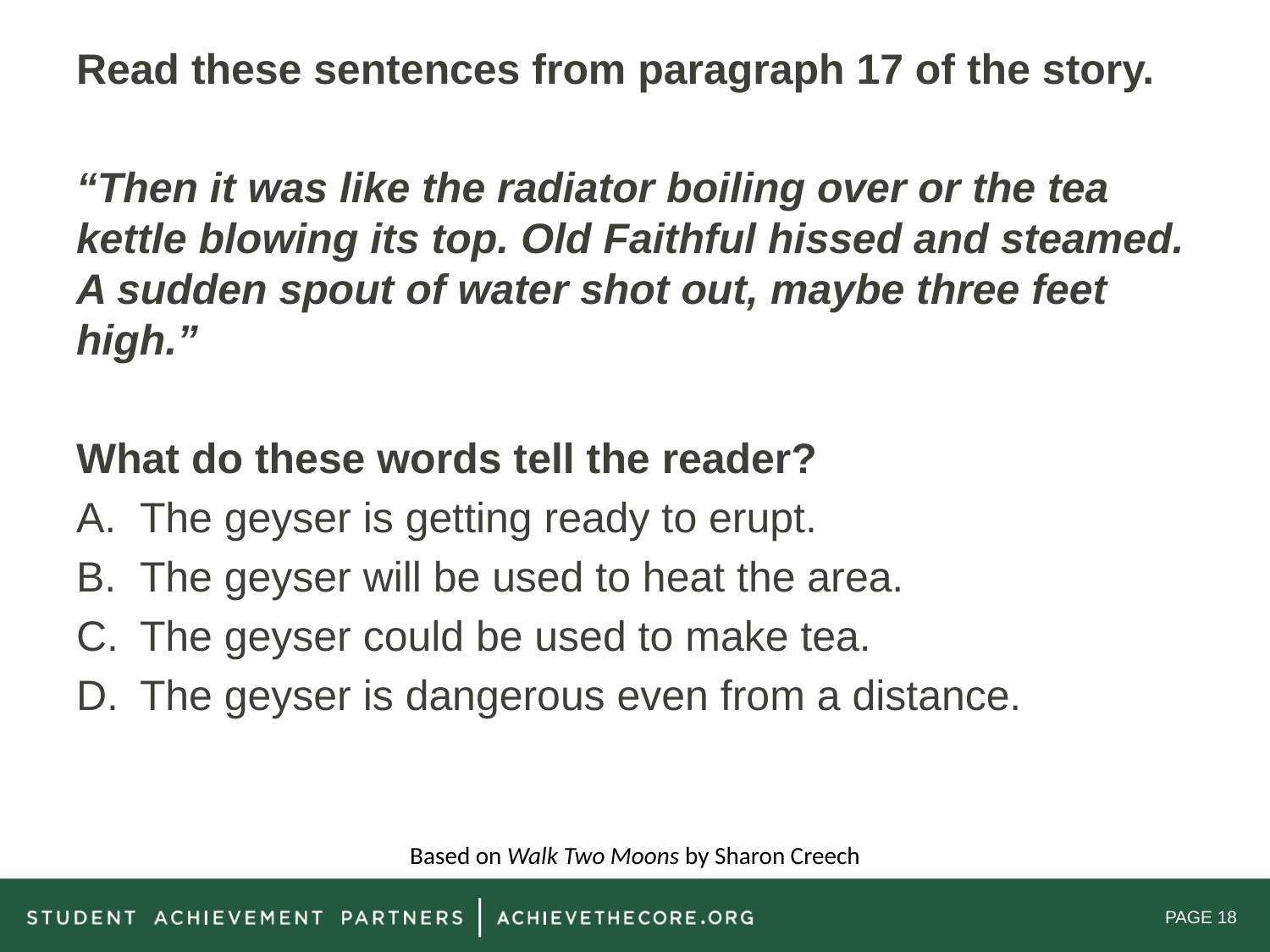

Read these sentences from paragraph 17 of the story.

“Then it was like the radiator boiling over or the tea kettle blowing its top. Old Faithful hissed and steamed. A sudden spout of water shot out, maybe three feet high.”

What do these words tell the reader?
The geyser is getting ready to erupt.
The geyser will be used to heat the area.
The geyser could be used to make tea.
The geyser is dangerous even from a distance.

Based on Walk Two Moons by Sharon Creech